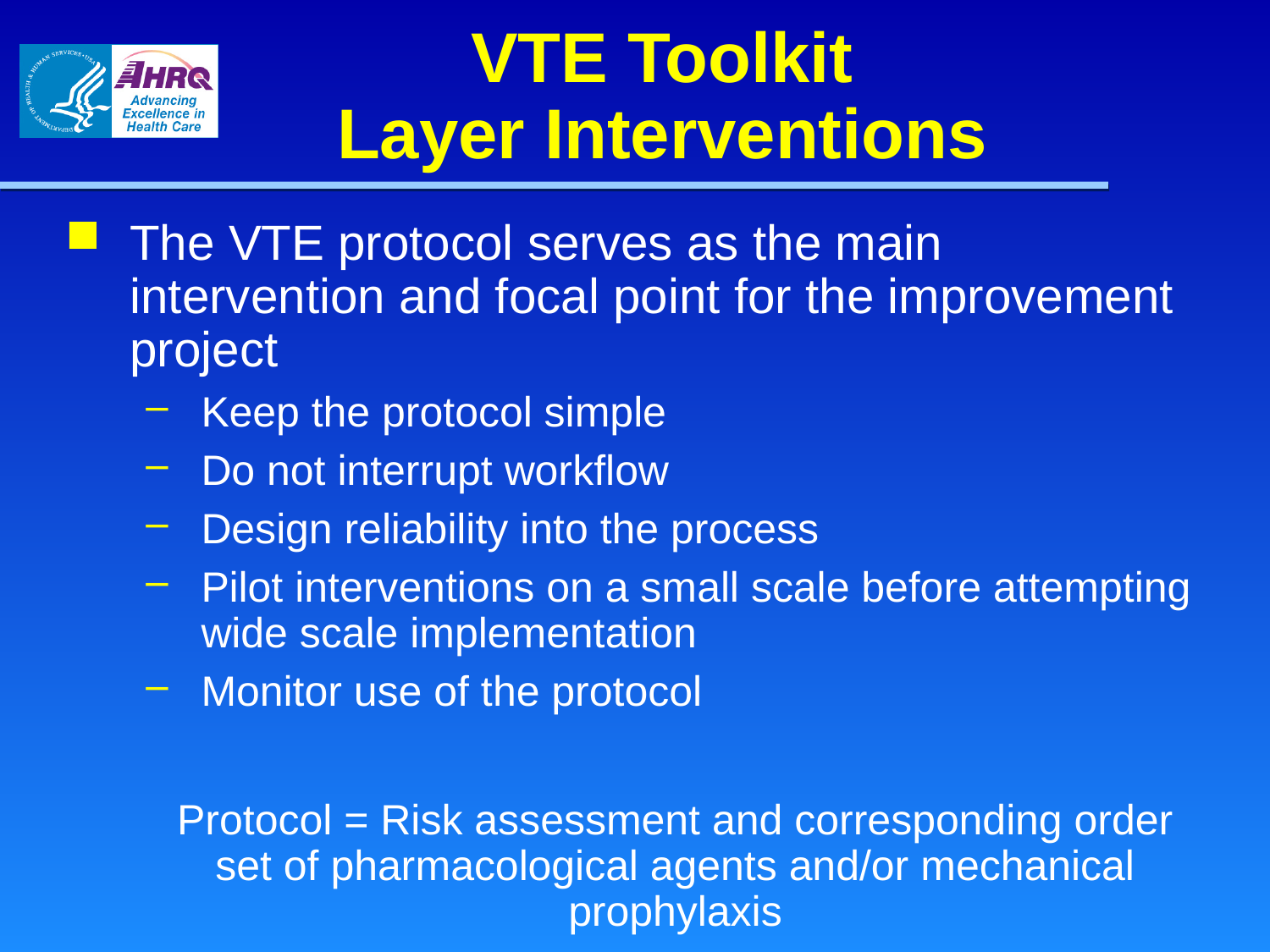

# VTE Toolkit Layer Interventions
The VTE protocol serves as the main intervention and focal point for the improvement project
Keep the protocol simple
Do not interrupt workflow
Design reliability into the process
Pilot interventions on a small scale before attempting wide scale implementation
Monitor use of the protocol

Protocol = Risk assessment and corresponding order set of pharmacological agents and/or mechanical prophylaxis